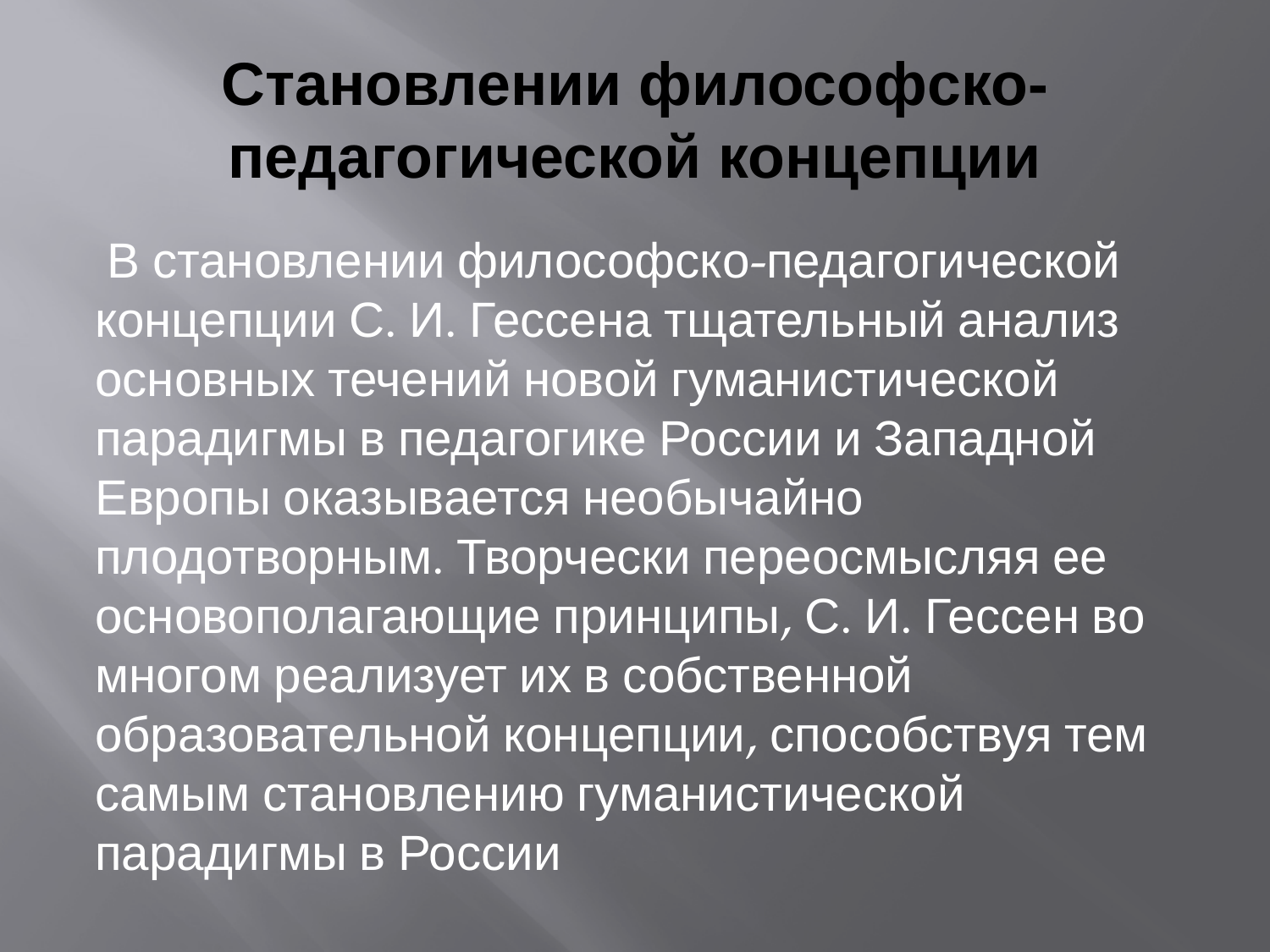

# Становлении философско-педагогической концепции
 В становлении философско-педагогической концепции С. И. Гессена тщательный анализ основных течений новой гуманистической парадигмы в педагогике России и Западной Европы оказывается необычайно плодотворным. Творчески переосмысляя ее основополагающие принципы, С. И. Гессен во многом реализует их в собственной образовательной концепции, способствуя тем самым становлению гуманистической парадигмы в России